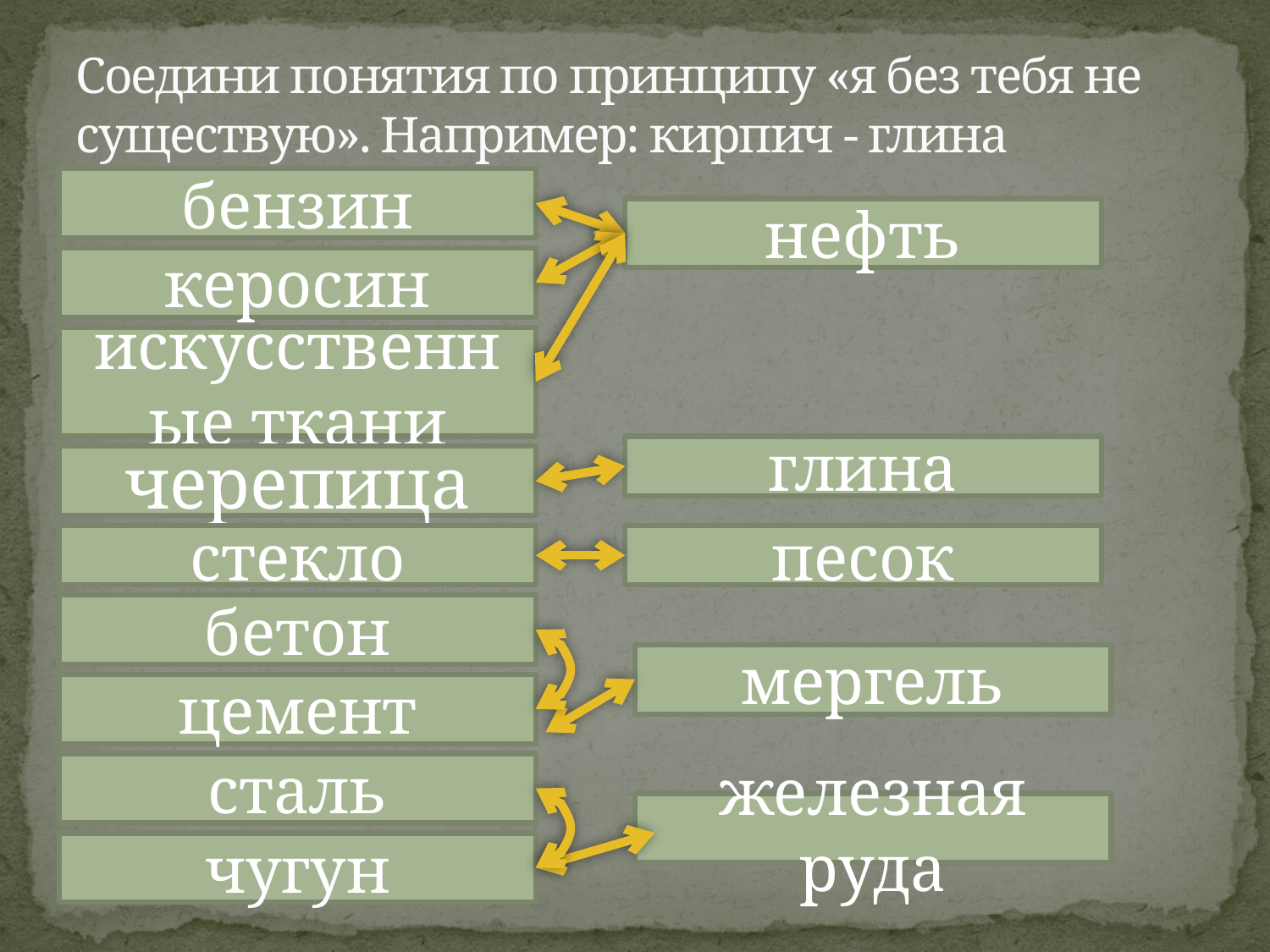

# Соедини понятия по принципу «я без тебя не существую». Например: кирпич - глина
бензин
нефть
керосин
искусственные ткани
глина
черепица
стекло
песок
бетон
мергель
цемент
сталь
железная руда
чугун